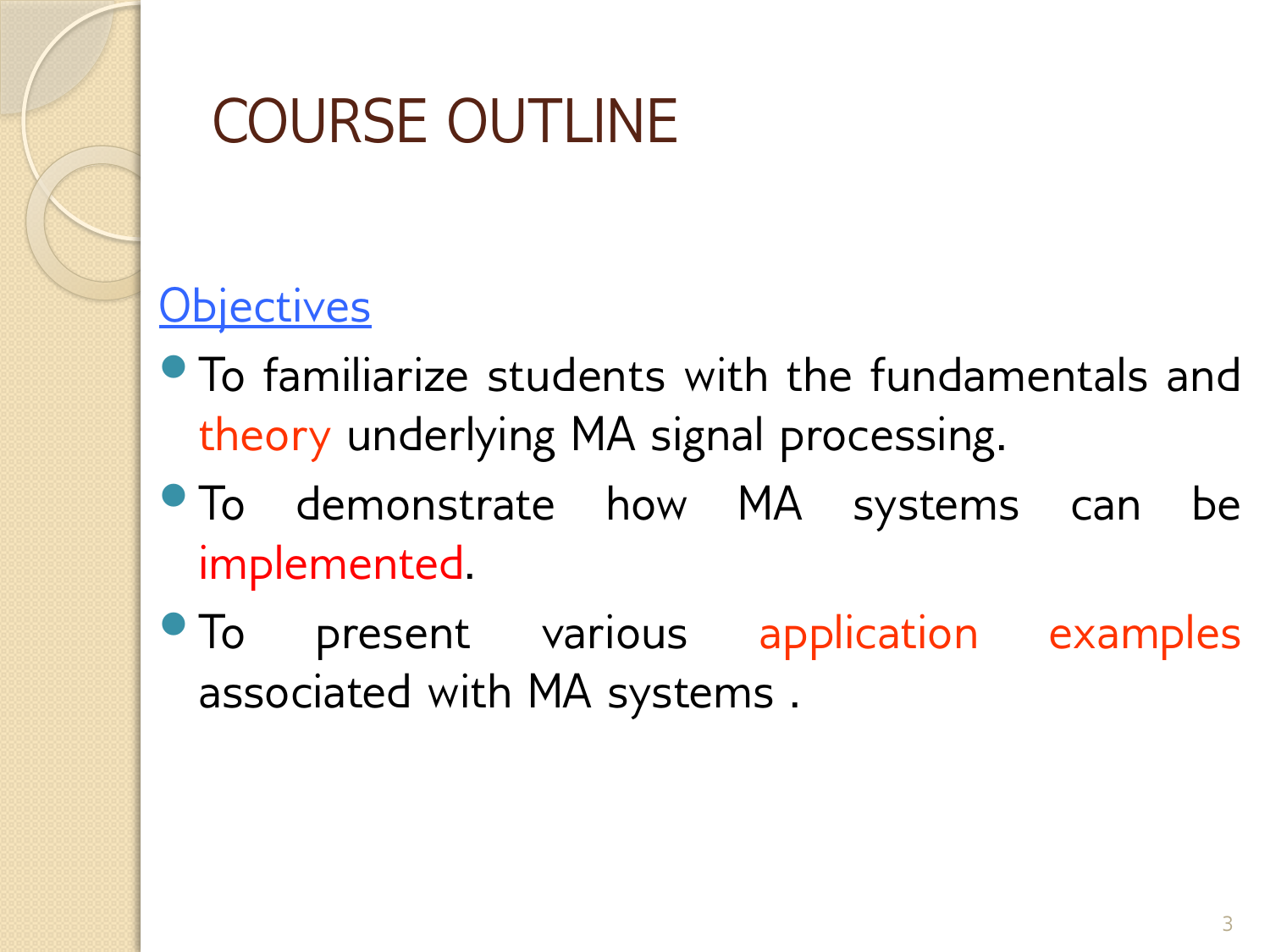

# COURSE OUTLINE
Objectives
To familiarize students with the fundamentals and theory underlying MA signal processing.
To demonstrate how MA systems can be implemented.
To present various application examples associated with MA systems .
3